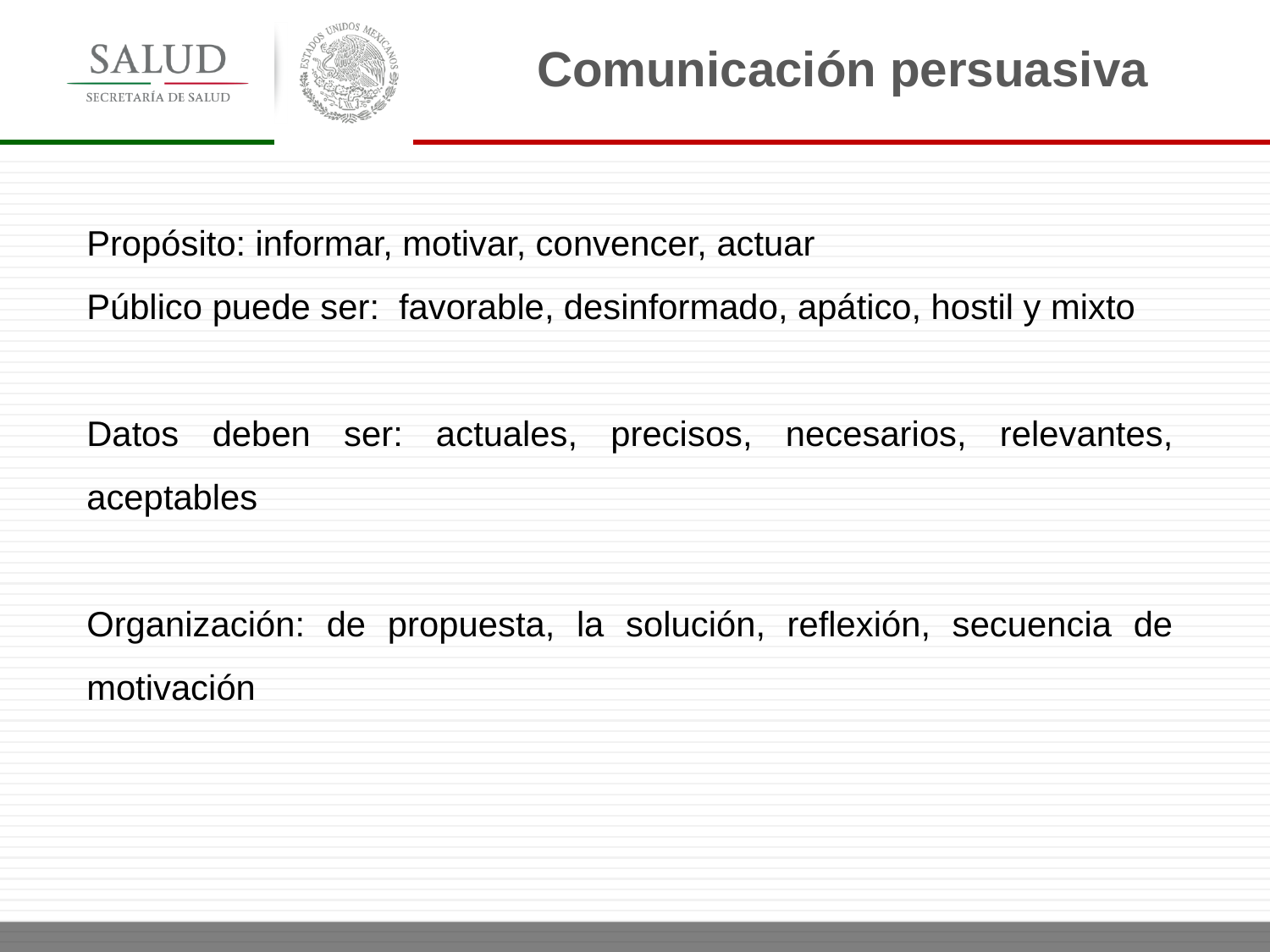

Comunicación persuasiva
Propósito: informar, motivar, convencer, actuar
Público puede ser:  favorable, desinformado, apático, hostil y mixto

Datos deben ser: actuales, precisos, necesarios, relevantes, aceptables

Organización: de propuesta, la solución, reflexión, secuencia de motivación